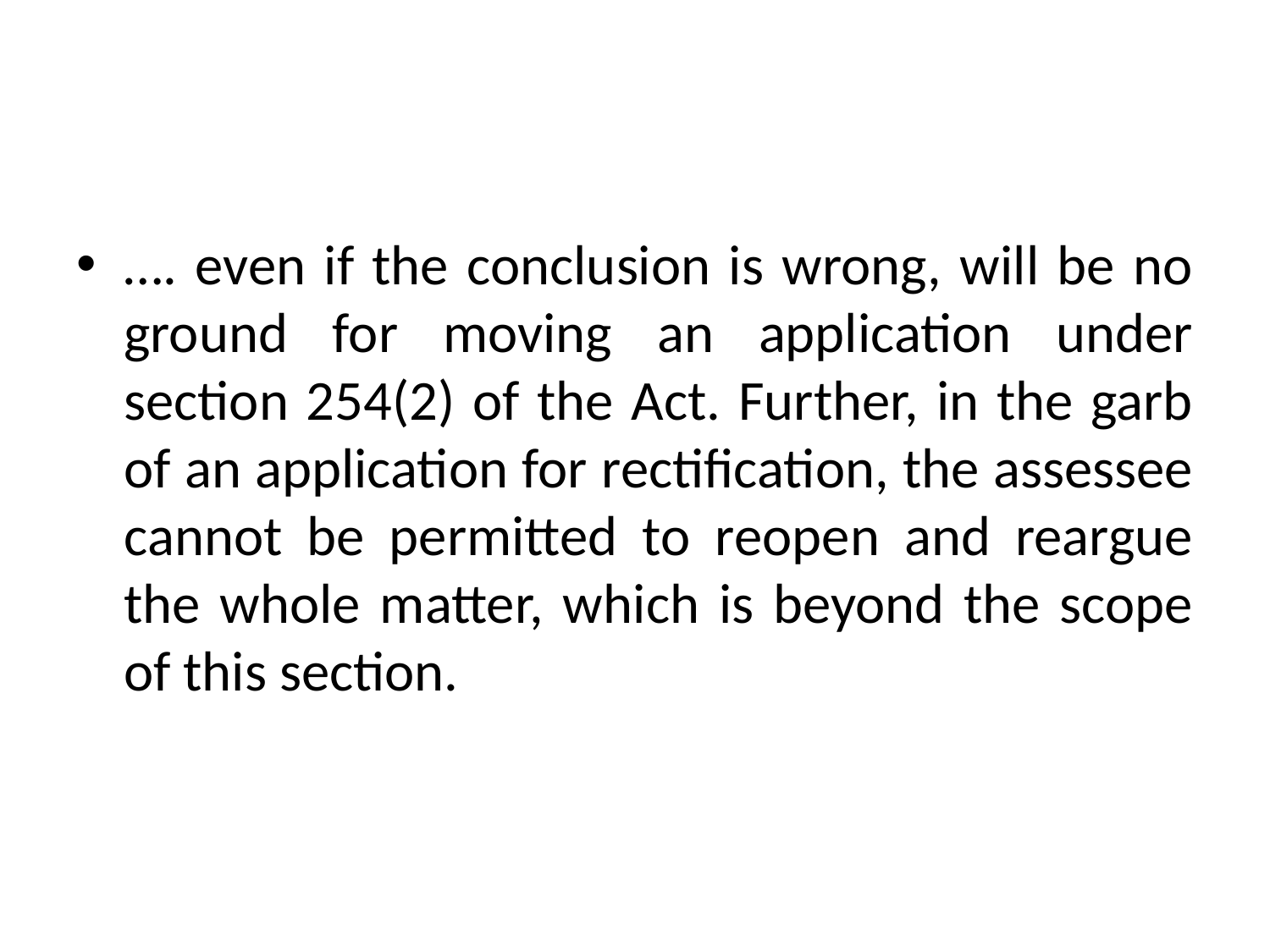

#
…. even if the conclusion is wrong, will be no ground for moving an application under section 254(2) of the Act. Further, in the garb of an application for rectification, the assessee cannot be permitted to reopen and reargue the whole matter, which is beyond the scope of this section.